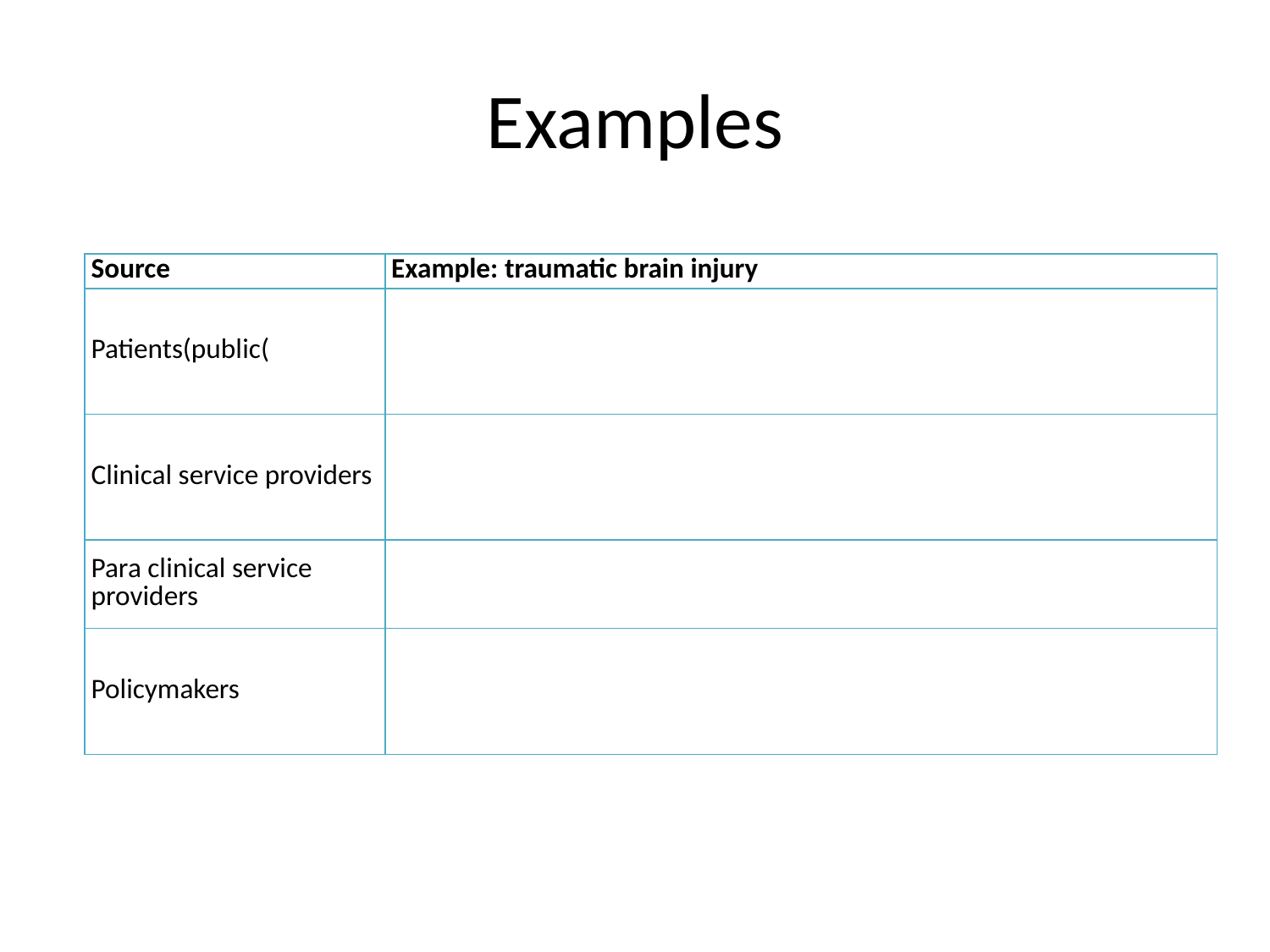

# Examples
| Source | Example: traumatic brain injury |
| --- | --- |
| Patients(public( |  |
| Clinical service providers |  |
| Para clinical service providers |  |
| Policymakers |  |